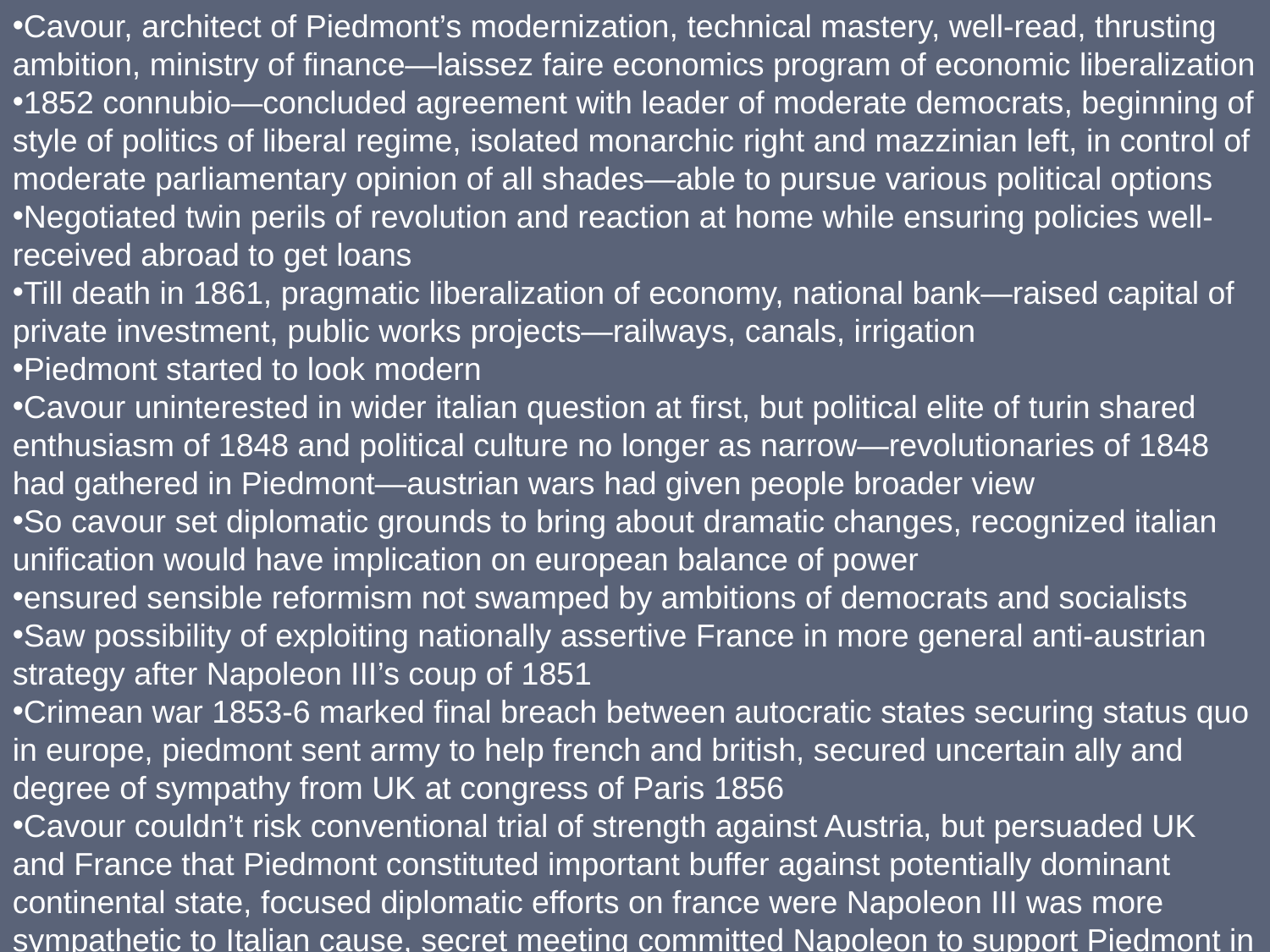

Cavour, architect of Piedmont’s modernization, technical mastery, well-read, thrusting ambition, ministry of finance—laissez faire economics program of economic liberalization
1852 connubio—concluded agreement with leader of moderate democrats, beginning of style of politics of liberal regime, isolated monarchic right and mazzinian left, in control of moderate parliamentary opinion of all shades—able to pursue various political options
Negotiated twin perils of revolution and reaction at home while ensuring policies well-received abroad to get loans
Till death in 1861, pragmatic liberalization of economy, national bank—raised capital of private investment, public works projects—railways, canals, irrigation
Piedmont started to look modern
Cavour uninterested in wider italian question at first, but political elite of turin shared enthusiasm of 1848 and political culture no longer as narrow—revolutionaries of 1848 had gathered in Piedmont—austrian wars had given people broader view
So cavour set diplomatic grounds to bring about dramatic changes, recognized italian unification would have implication on european balance of power
ensured sensible reformism not swamped by ambitions of democrats and socialists
Saw possibility of exploiting nationally assertive France in more general anti-austrian strategy after Napoleon III’s coup of 1851
Crimean war 1853-6 marked final breach between autocratic states securing status quo in europe, piedmont sent army to help french and british, secured uncertain ally and degree of sympathy from UK at congress of Paris 1856
Cavour couldn’t risk conventional trial of strength against Austria, but persuaded UK and France that Piedmont constituted important buffer against potentially dominant continental state, focused diplomatic efforts on france were Napoleon III was more sympathetic to Italian cause, secret meeting committed Napoleon to support Piedmont in event of Austria war